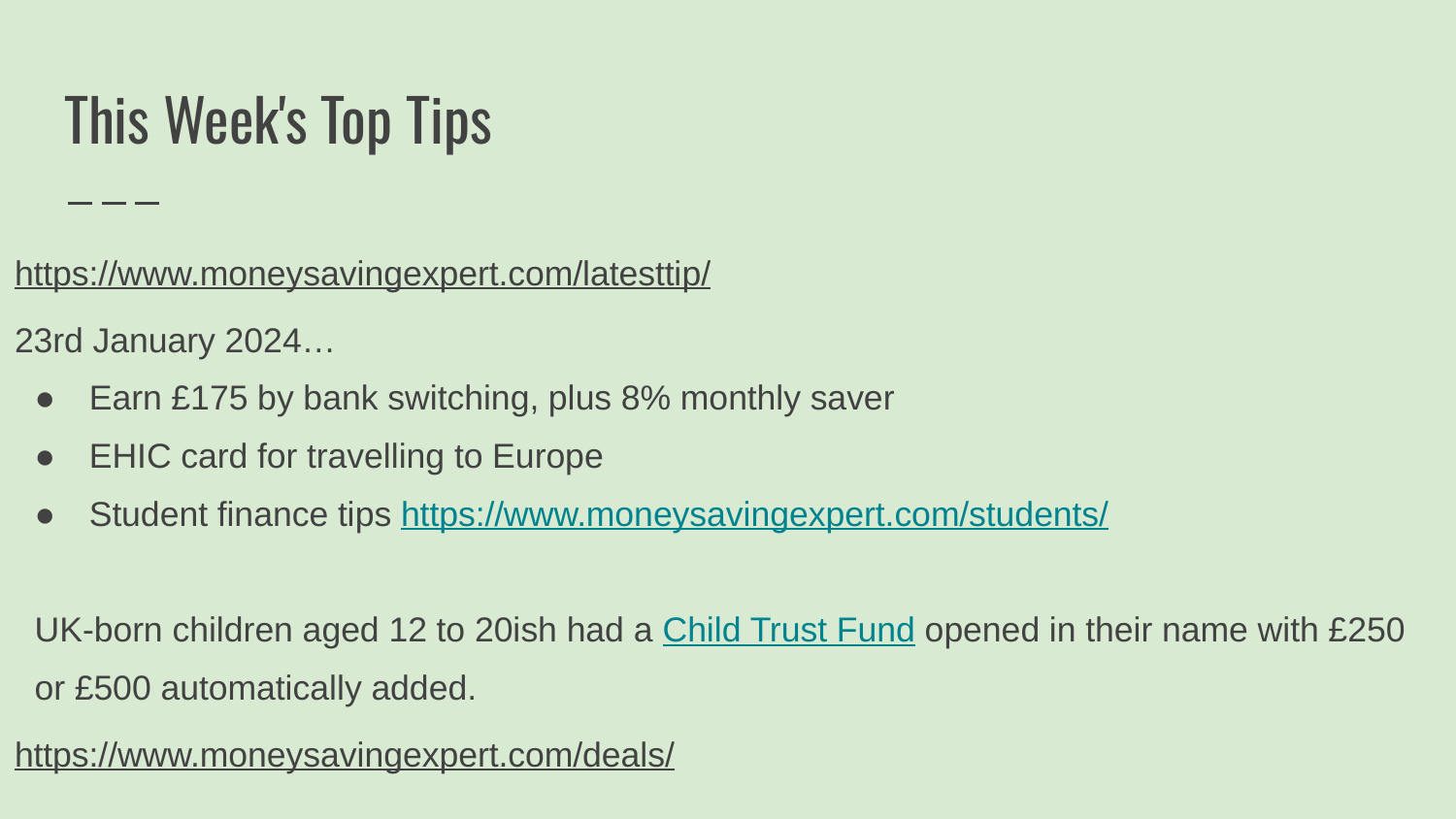

# This Week's Top Tips
https://www.moneysavingexpert.com/latesttip/
23rd January 2024…
Earn £175 by bank switching, plus 8% monthly saver
EHIC card for travelling to Europe
Student finance tips https://www.moneysavingexpert.com/students/

UK-born children aged 12 to 20ish had a Child Trust Fund opened in their name with £250 or £500 automatically added.
https://www.moneysavingexpert.com/deals/